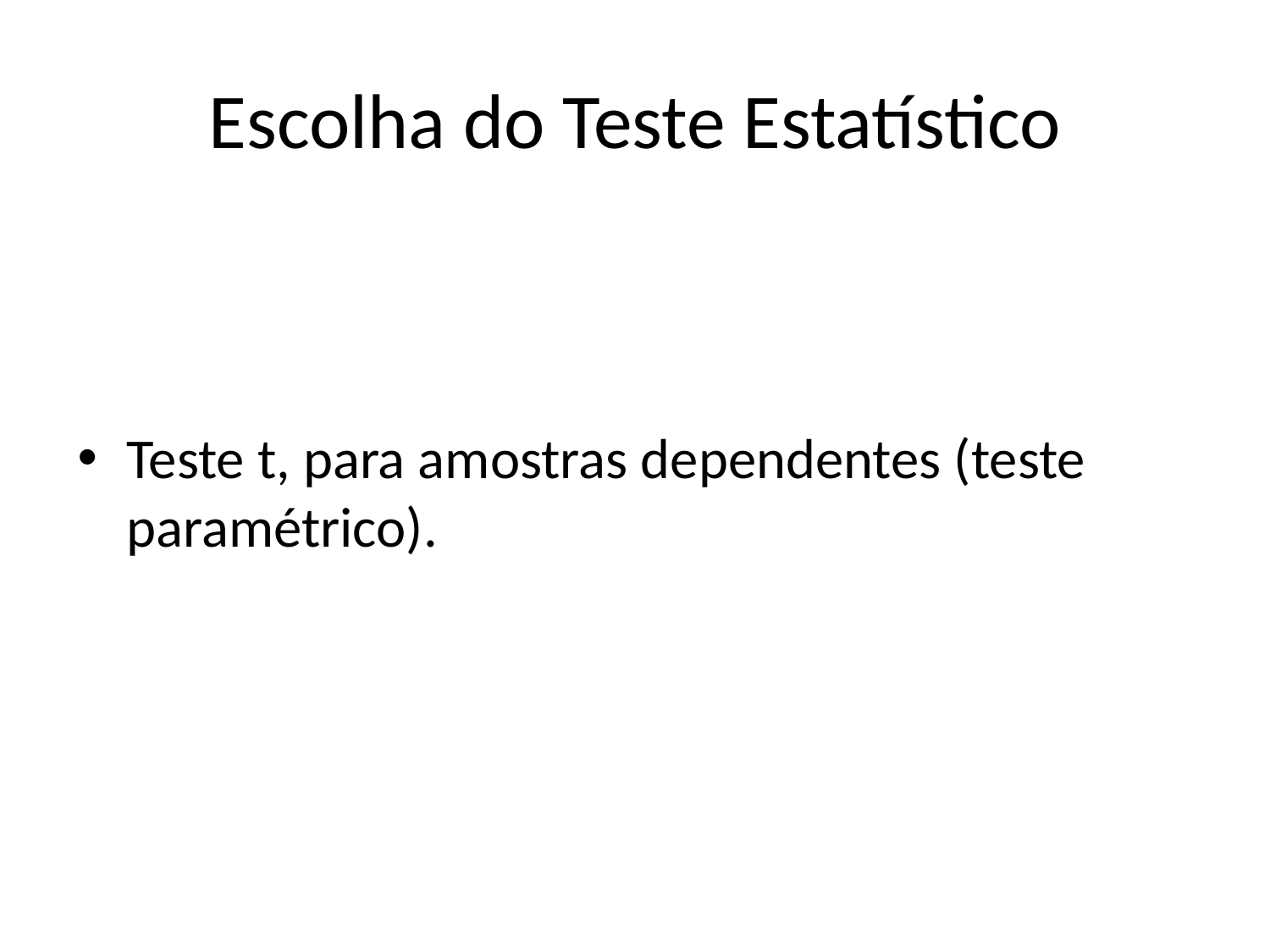

# Escolha do Teste Estatístico
Teste t, para amostras dependentes (teste paramétrico).